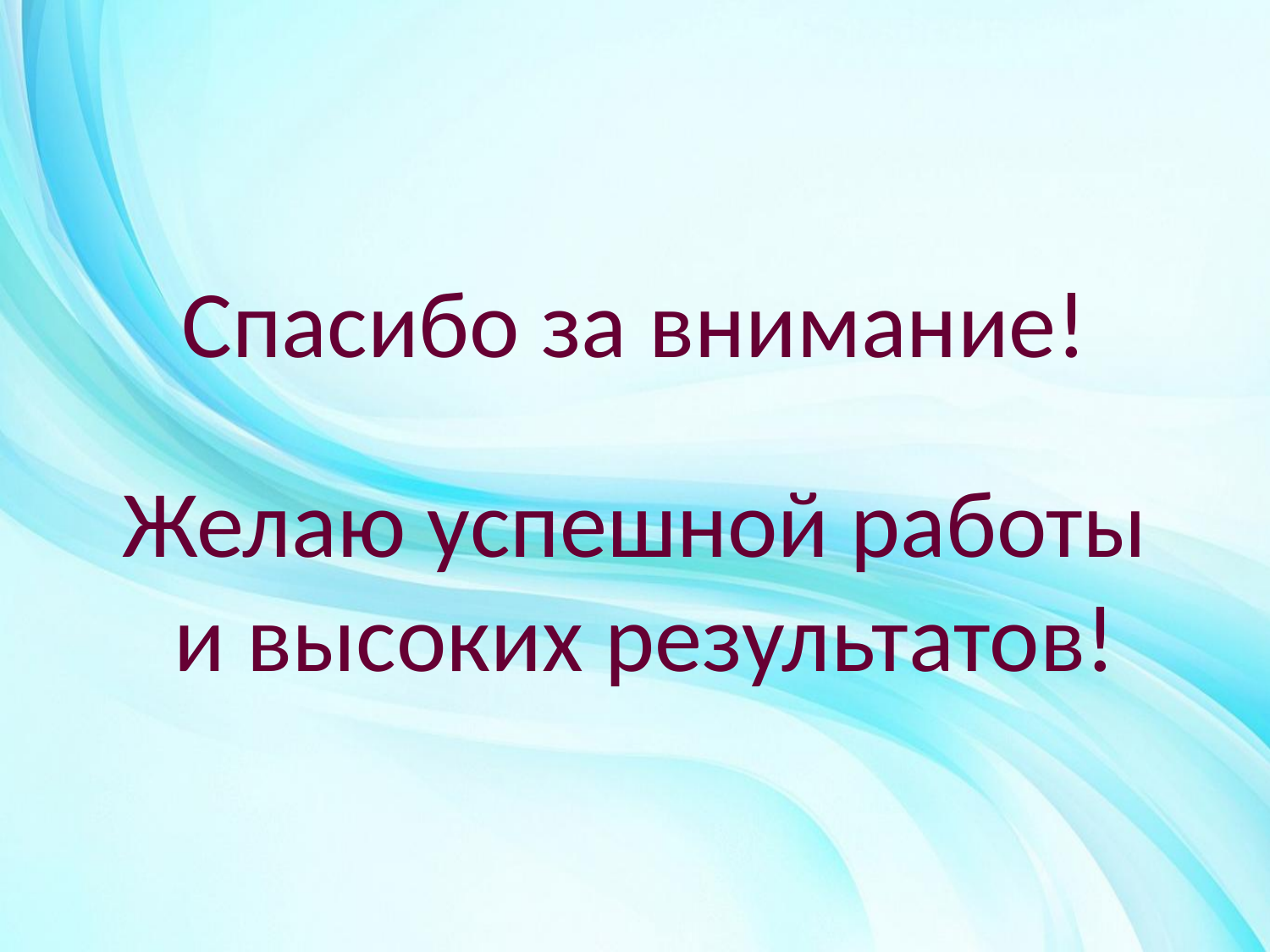

Спасибо за внимание!
Желаю успешной работы
 и высоких результатов!